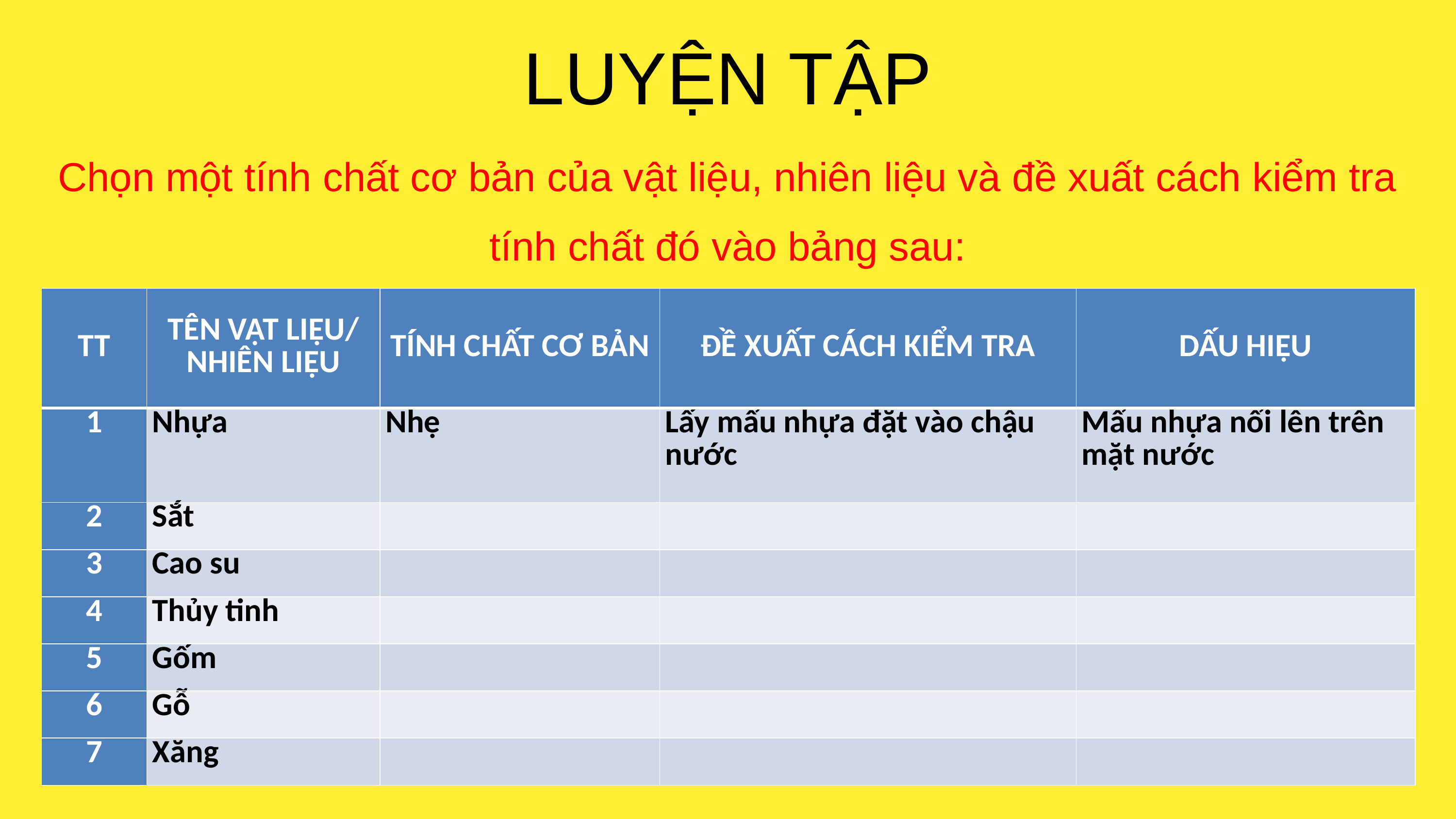

LUYỆN TẬP
Chọn một tính chất cơ bản của vật liệu, nhiên liệu và đề xuất cách kiểm tra tính chất đó vào bảng sau:

| TT | TÊN VẬT LIỆU/ NHIÊN LIỆU | TÍNH CHẤT CƠ BẢN | ĐỀ XUẤT CÁCH KIỂM TRA | DẤU HIỆU |
| --- | --- | --- | --- | --- |
| 1 | Nhựa | Nhẹ | Lấy mẩu nhựa đặt vào chậu nước | Mẩu nhựa nổi lên trên mặt nước |
| 2 | Sắt |  |  |  |
| 3 | Cao su |  |  |  |
| 4 | Thủy tinh |  |  |  |
| 5 | Gốm |  |  |  |
| 6 | Gỗ |  |  |  |
| 7 | Xăng |  |  |  |